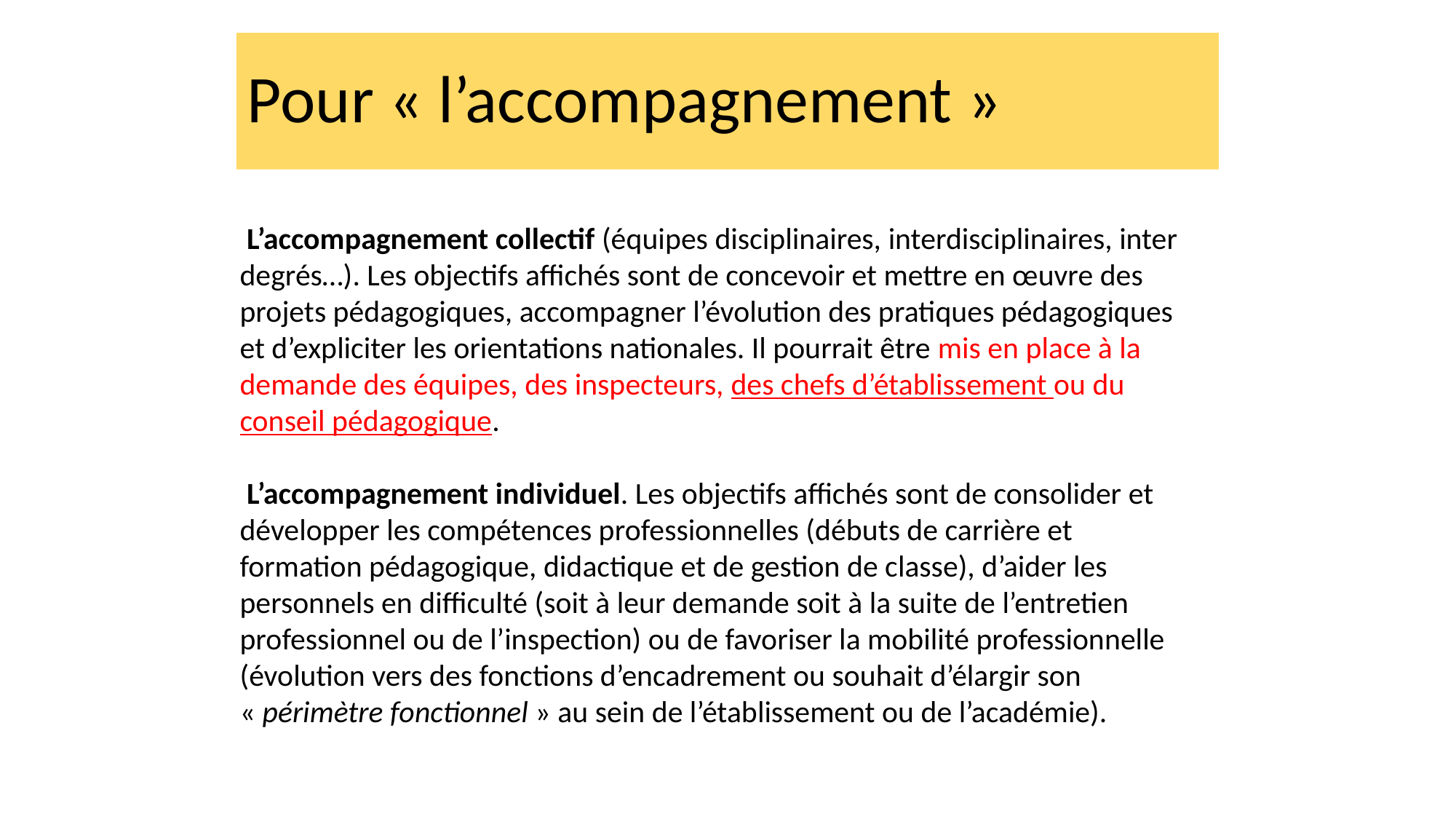

# Pour « l’accompagnement »
 L’accompagnement collectif (équipes disciplinaires, interdisciplinaires, inter degrés…). Les objectifs affichés sont de concevoir et mettre en œuvre des projets pédagogiques, accompagner l’évolution des pratiques pédagogiques et d’expliciter les orientations nationales. Il pourrait être mis en place à la demande des équipes, des inspecteurs, des chefs d’établissement ou du conseil pédagogique.
 L’accompagnement individuel. Les objectifs affichés sont de consolider et développer les compétences professionnelles (débuts de carrière et formation pédagogique, didactique et de gestion de classe), d’aider les personnels en difficulté (soit à leur demande soit à la suite de l’entretien professionnel ou de l’inspection) ou de favoriser la mobilité professionnelle (évolution vers des fonctions d’encadrement ou souhait d’élargir son « périmètre fonctionnel » au sein de l’établissement ou de l’académie).